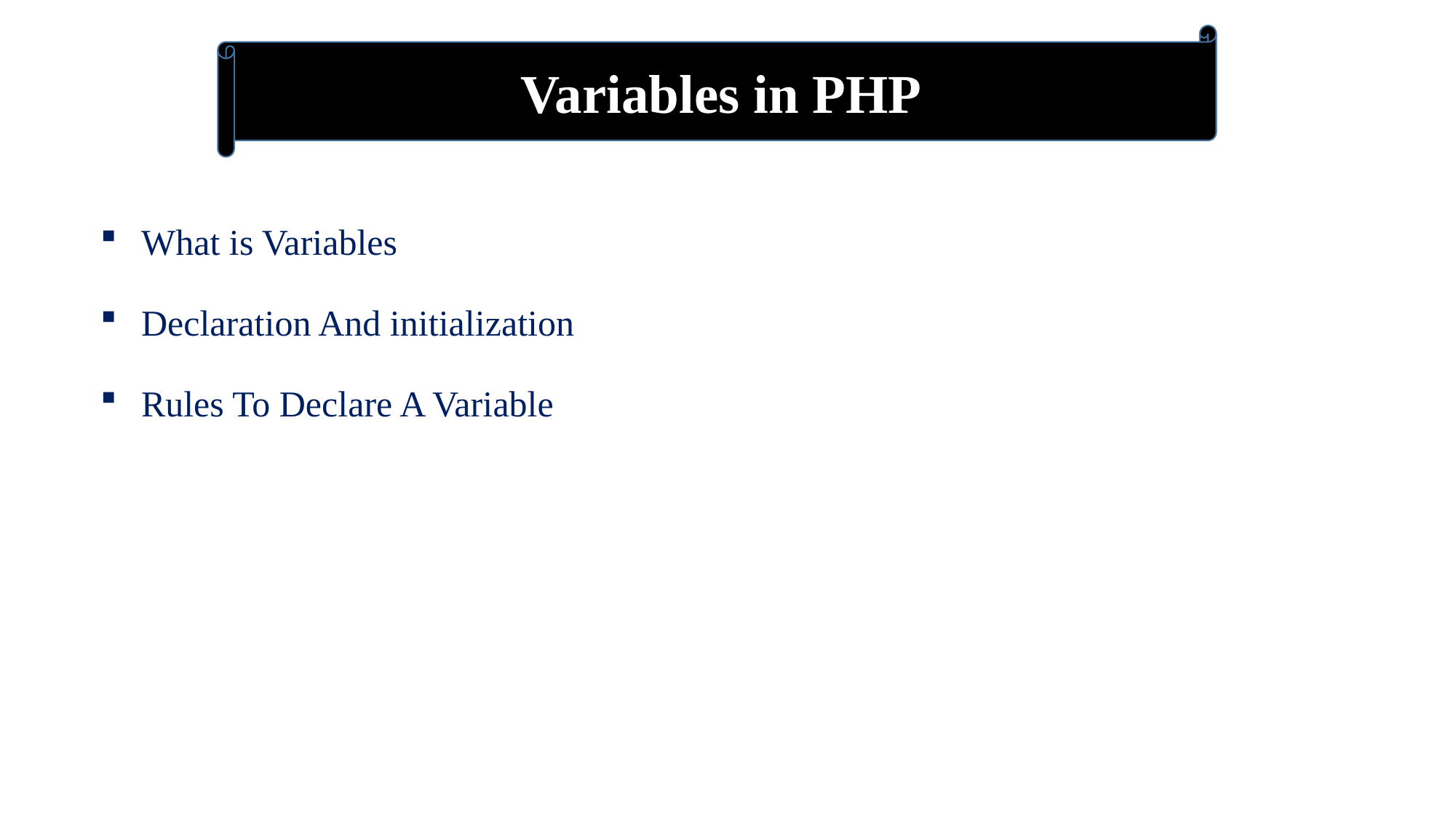

Variables in PHP
What is Variables
Declaration And initialization
Rules To Declare A Variable